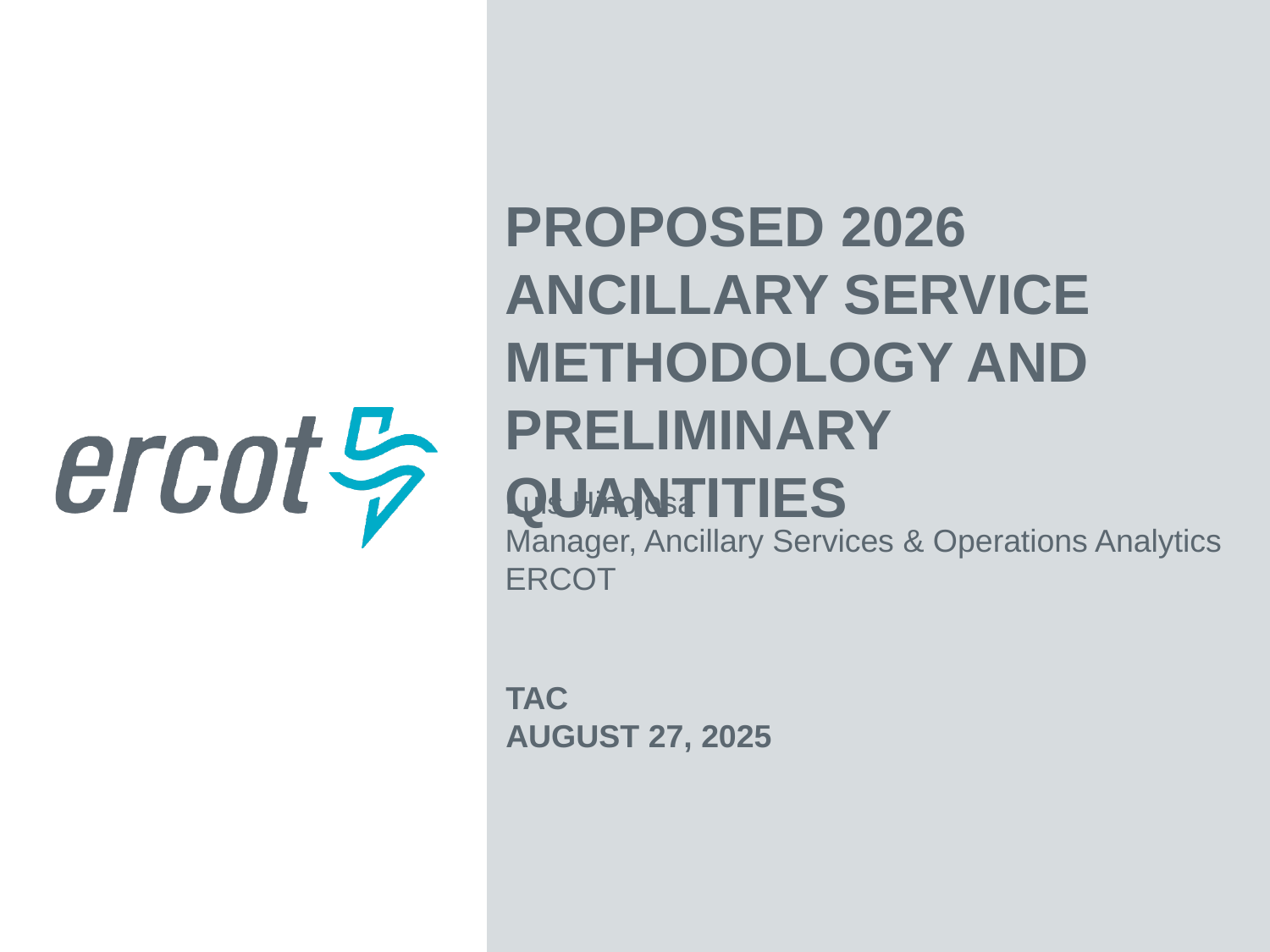

Proposed 2026 Ancillary Service Methodology and Preliminary Quantities
Luis Hinojosa
Manager, Ancillary Services & Operations Analytics
ERCOT
TAC
August 27, 2025